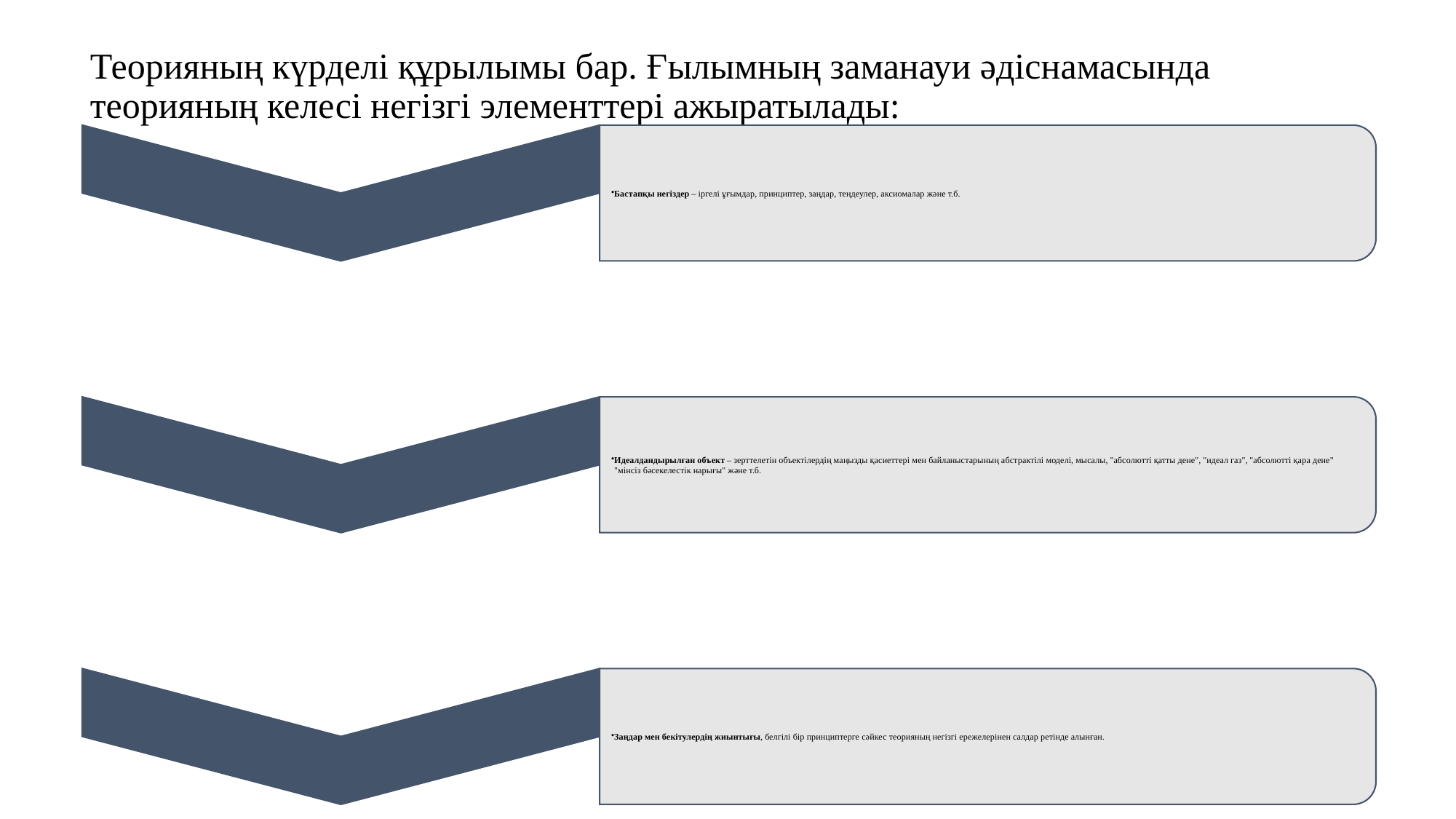

# Теорияның күрделі құрылымы бар. Ғылымның заманауи әдіснамасында теорияның келесі негізгі элементтері ажыратылады:
Бастапқы негіздер – іргелі ұғымдар, принциптер, заңдар, теңдеулер, аксиомалар және т.б.
Идеалдандырылған объект – зерттелетін объектілердің маңызды қасиеттері мен байланыстарының абстрактілі моделі, мысалы, "абсолютті қатты дене", "идеал газ", "абсолютті қара дене" "мінсіз бәсекелестік нарығы" және т.б.
Заңдар мен бекітулердің жиынтығы, белгілі бір принциптерге сәйкес теорияның негізгі ережелерінен салдар ретінде алынған.